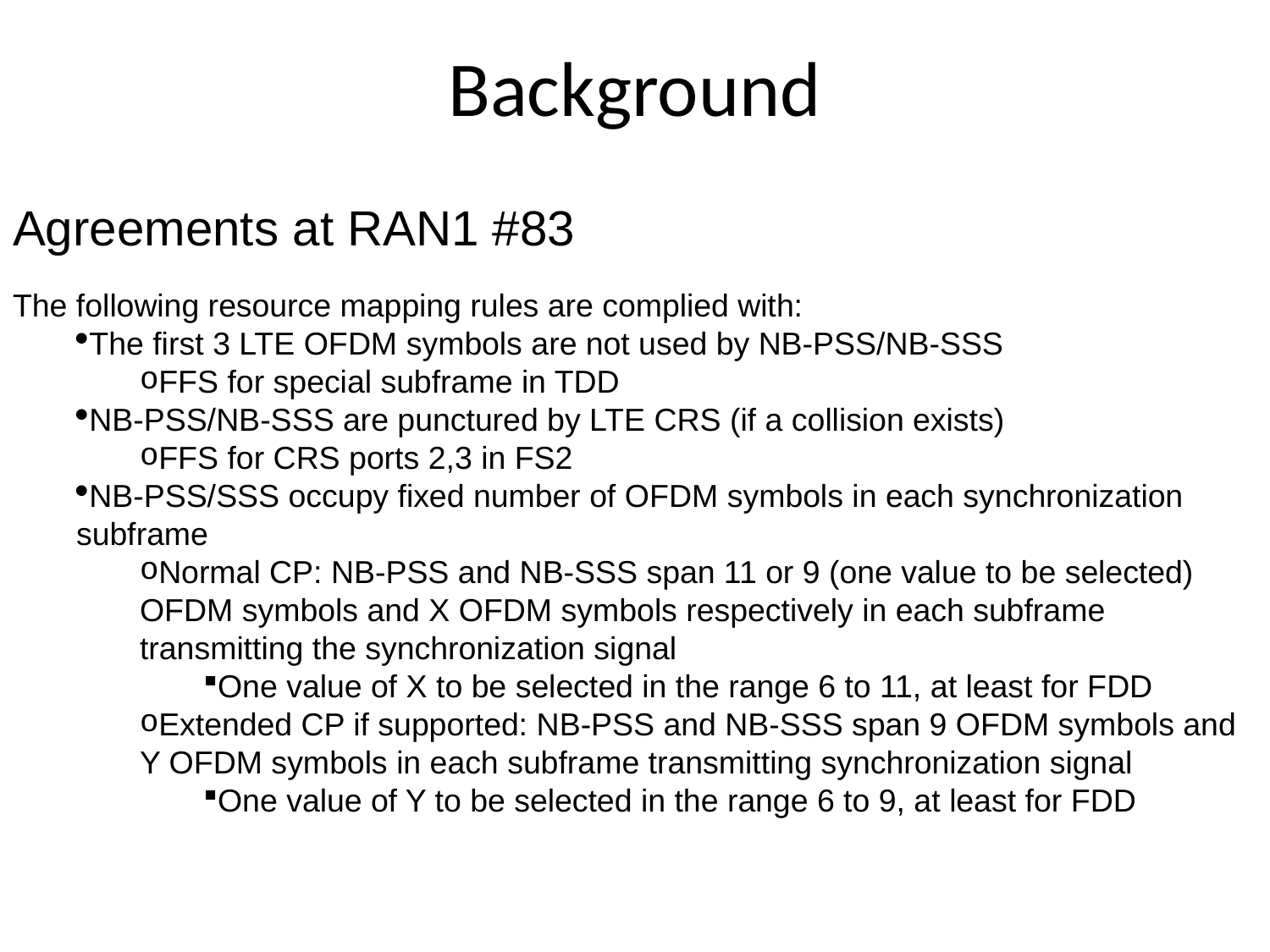

# Background
Agreements at RAN1 #83

The following resource mapping rules are complied with:
The first 3 LTE OFDM symbols are not used by NB-PSS/NB-SSS
FFS for special subframe in TDD
NB-PSS/NB-SSS are punctured by LTE CRS (if a collision exists)
FFS for CRS ports 2,3 in FS2
NB-PSS/SSS occupy fixed number of OFDM symbols in each synchronization subframe
Normal CP: NB-PSS and NB-SSS span 11 or 9 (one value to be selected) OFDM symbols and X OFDM symbols respectively in each subframe transmitting the synchronization signal
One value of X to be selected in the range 6 to 11, at least for FDD
Extended CP if supported: NB-PSS and NB-SSS span 9 OFDM symbols and Y OFDM symbols in each subframe transmitting synchronization signal
One value of Y to be selected in the range 6 to 9, at least for FDD